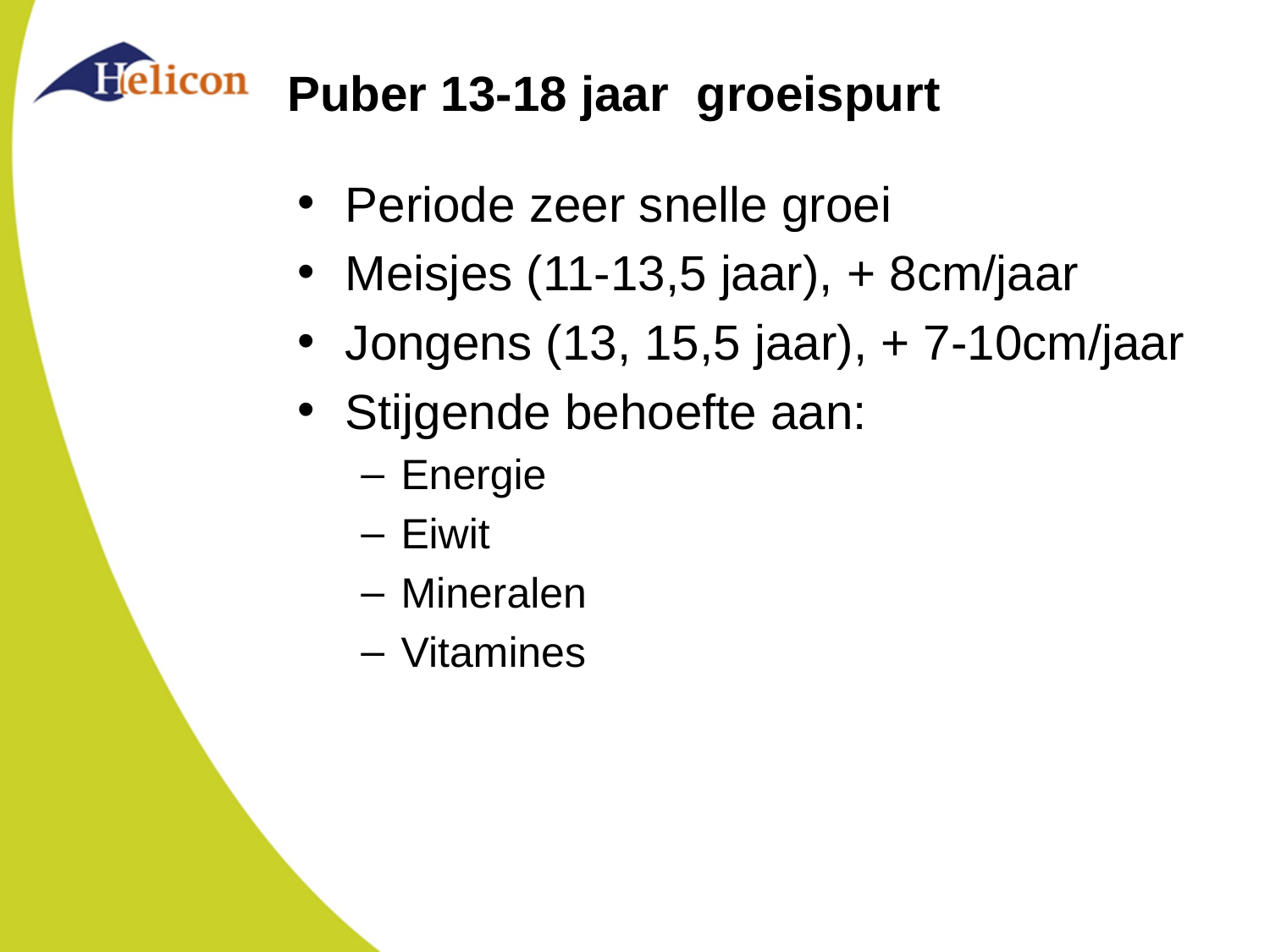

# Puber 13-18 jaar  groeispurt
Periode zeer snelle groei
Meisjes (11-13,5 jaar), + 8cm/jaar
Jongens (13, 15,5 jaar), + 7-10cm/jaar
Stijgende behoefte aan:
Energie
Eiwit
Mineralen
Vitamines